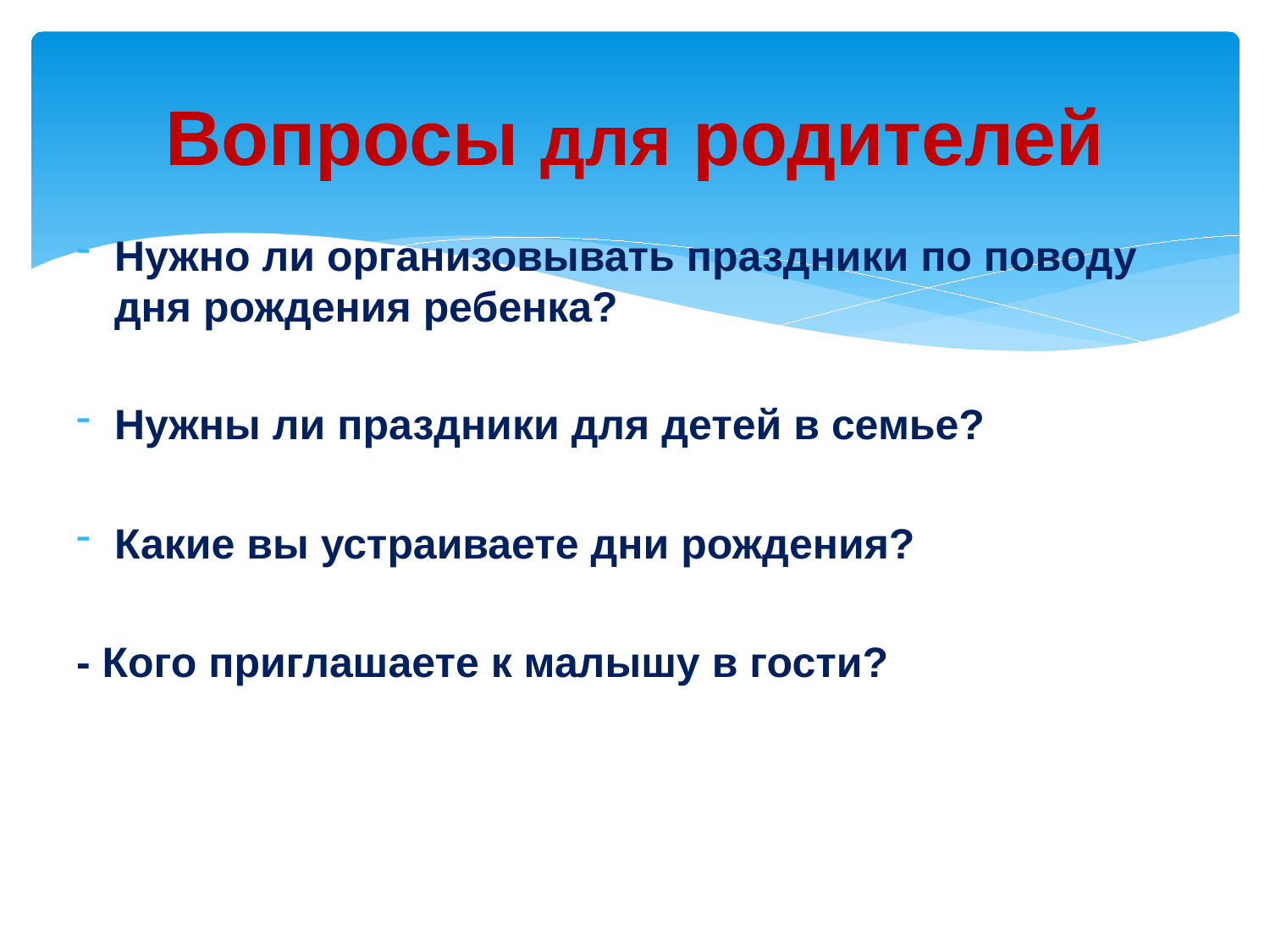

# Вопросы для родителей
Нужно ли организовывать праздники по поводу дня рождения ребенка?

Нужны ли праздники для детей в семье?

Какие вы устраиваете дни рождения?

- Кого приглашаете к малышу в гости?